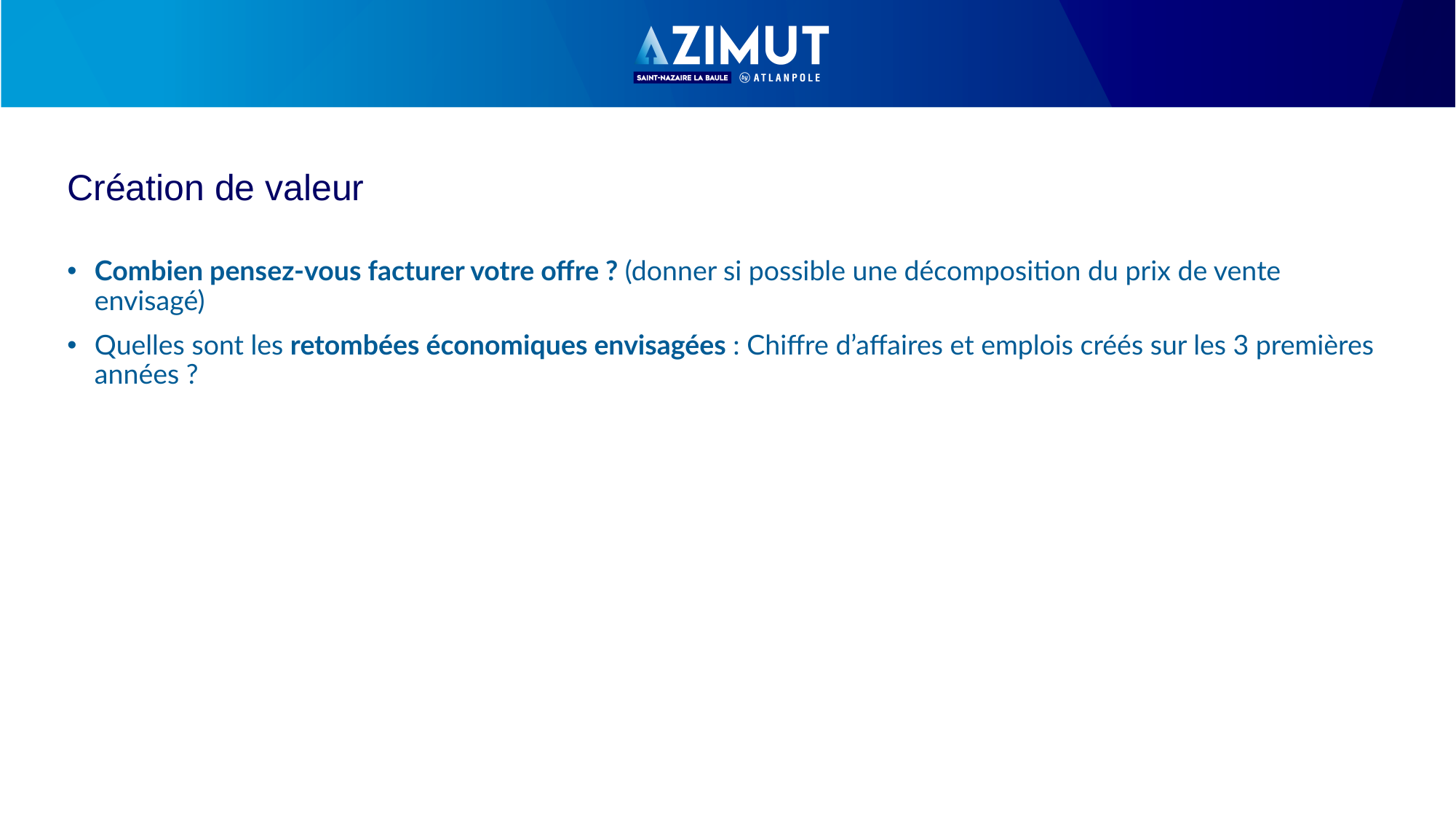

# Création de valeur
Combien pensez-vous facturer votre offre ? (donner si possible une décomposition du prix de vente envisagé)
Quelles sont les retombées économiques envisagées : Chiffre d’affaires et emplois créés sur les 3 premières années ?